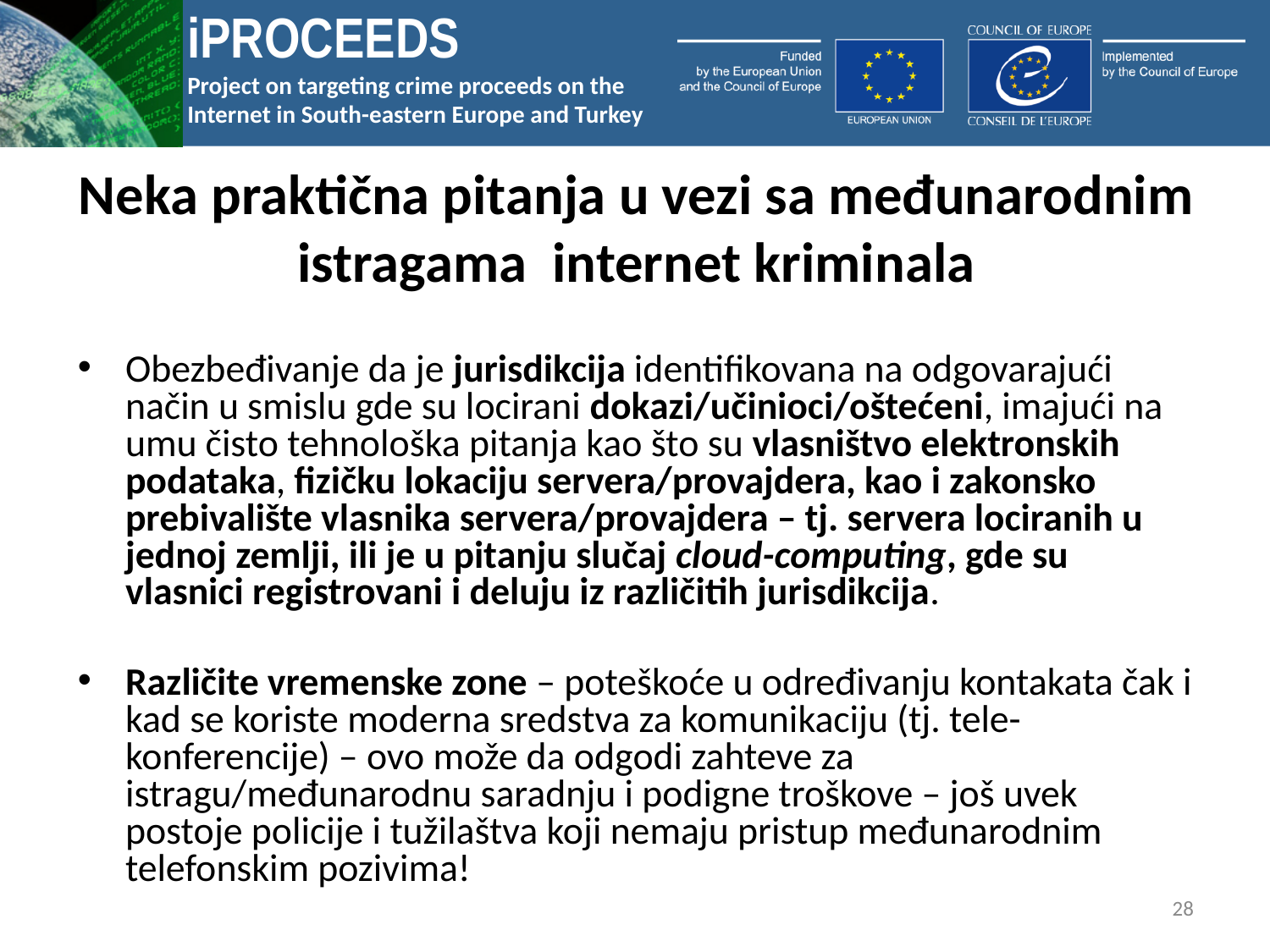

# Neka praktična pitanja u vezi sa međunarodnim istragama  internet kriminala
Obezbeđivanje da je jurisdikcija identifikovana na odgovarajući način u smislu gde su locirani dokazi/učinioci/oštećeni, imajući na umu čisto tehnološka pitanja kao što su vlasništvo elektronskih podataka, fizičku lokaciju servera/provajdera, kao i zakonsko prebivalište vlasnika servera/provajdera – tj. servera lociranih u jednoj zemlji, ili je u pitanju slučaj cloud-computing, gde su vlasnici registrovani i deluju iz različitih jurisdikcija.

Različite vremenske zone – poteškoće u određivanju kontakata čak i kad se koriste moderna sredstva za komunikaciju (tj. tele-konferencije) – ovo može da odgodi zahteve za istragu/međunarodnu saradnju i podigne troškove – još uvek postoje policije i tužilaštva koji nemaju pristup međunarodnim telefonskim pozivima!
28